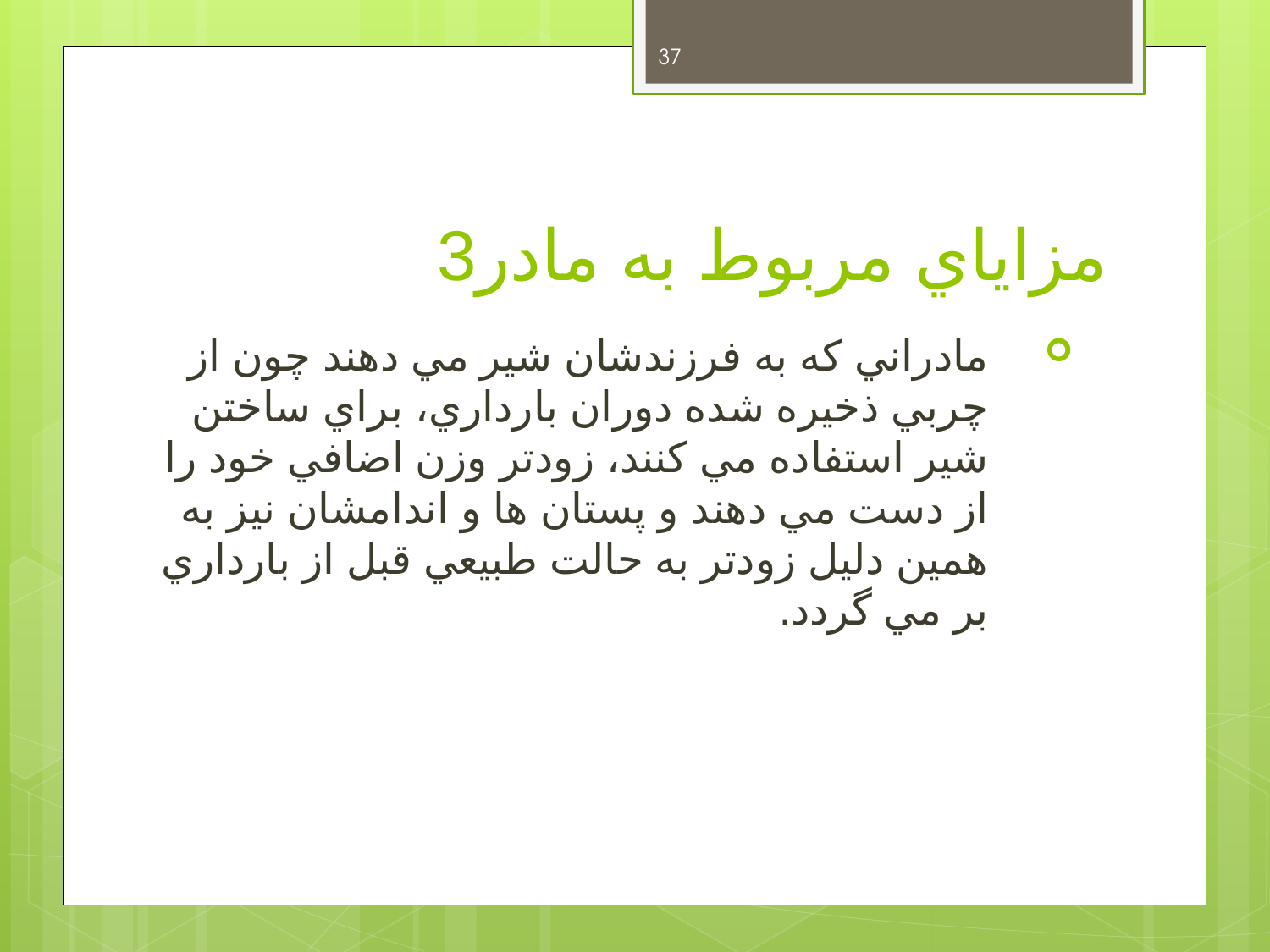

37
# مزاياي مربوط به مادر3
مادراني كه به فرزندشان شير مي دهند چون از چربي ذخيره شده دوران بارداري، براي ساختن شير استفاده مي كنند، زودتر وزن اضافي خود را از دست مي دهند و پستان ها و اندامشان نيز به همين دليل زودتر به حالت طبيعي قبل از بارداري بر مي گردد.